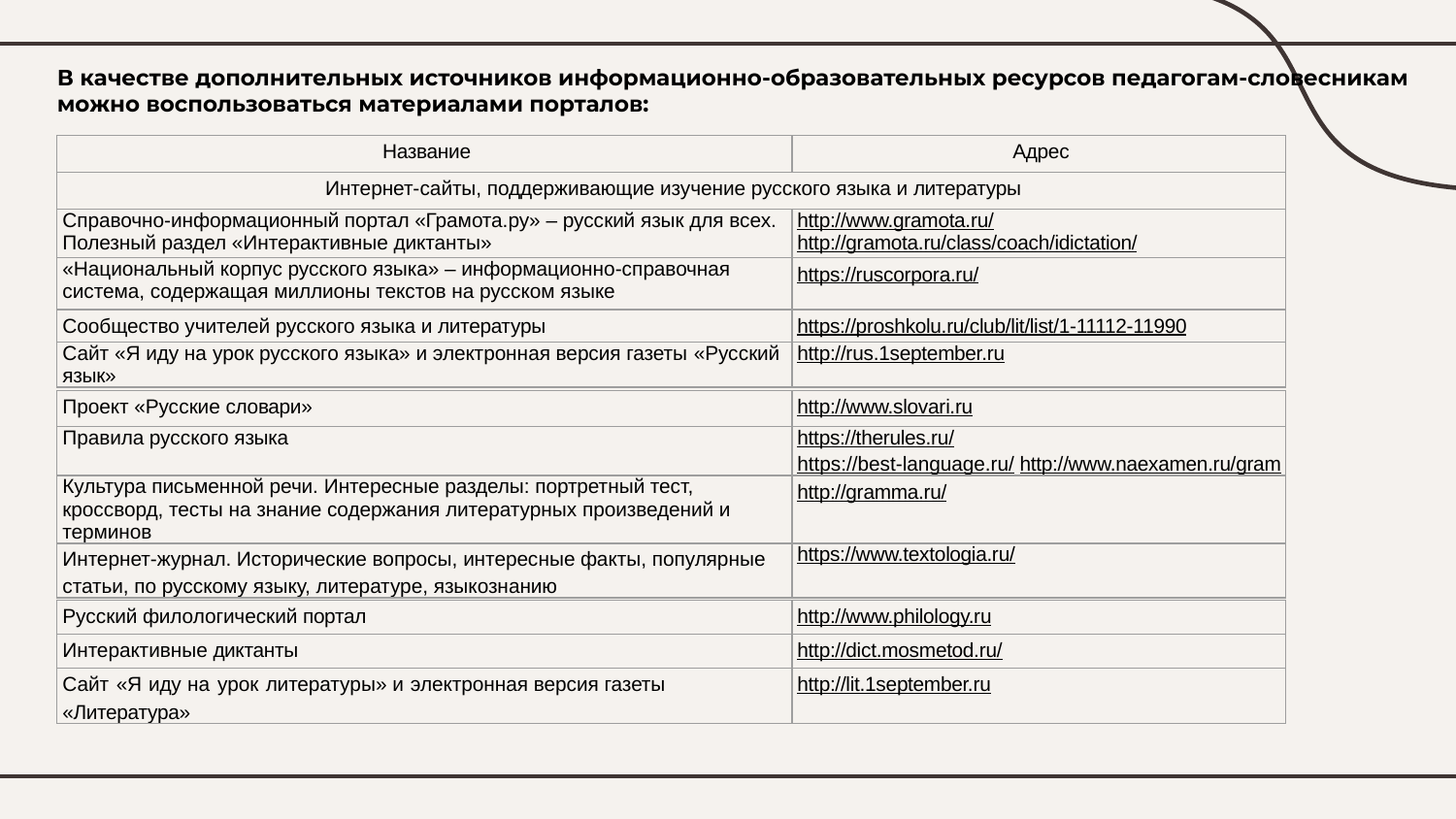

В качестве дополнительных источников информационно-образовательных ресурсов педагогам-словесникам можно воспользоваться материалами порталов:
#
| Название | Адрес |
| --- | --- |
| Интернет-сайты, поддерживающие изучение русского языка и литературы |  |
| Справочно-информационный портал «Грамота.ру» – русский язык для всех. Полезный раздел «Интерактивные диктанты» | http://www.gramota.ru/ http://gramota.ru/class/coach/idictation/ |
| «Национальный корпус русского языка» – информационно-справочная система, содержащая миллионы текстов на русском языке | https://ruscorpora.ru/ |
| Сообщество учителей русского языка и литературы | https://proshkolu.ru/club/lit/list/1-11112-11990 |
| Сайт «Я иду на урок русского языка» и электронная версия газеты «Русский язык» | http://rus.1september.ru |
| Проект «Русские словари» | http://www.slovari.ru |
| --- | --- |
| Правила русского языка | https://therules.ru/ https://best-language.ru/ http://www.naexamen.ru/gram |
| Культура письменной речи. Интересные разделы: портретный тест, кроссворд, тесты на знание содержания литературных произведений и терминов | http://gramma.ru/ |
| Интернет-журнал. Исторические вопросы, интересные факты, популярные статьи, по русскому языку, литературе, языкознанию | https://www.textologia.ru/ |

| Русский филологический портал | http://www.philology.ru |
| --- | --- |
| Интерактивные диктанты | http://dict.mosmetod.ru/ |
| Сайт «Я иду на урок литературы» и электронная версия газеты «Литература» | http://lit.1september.ru |